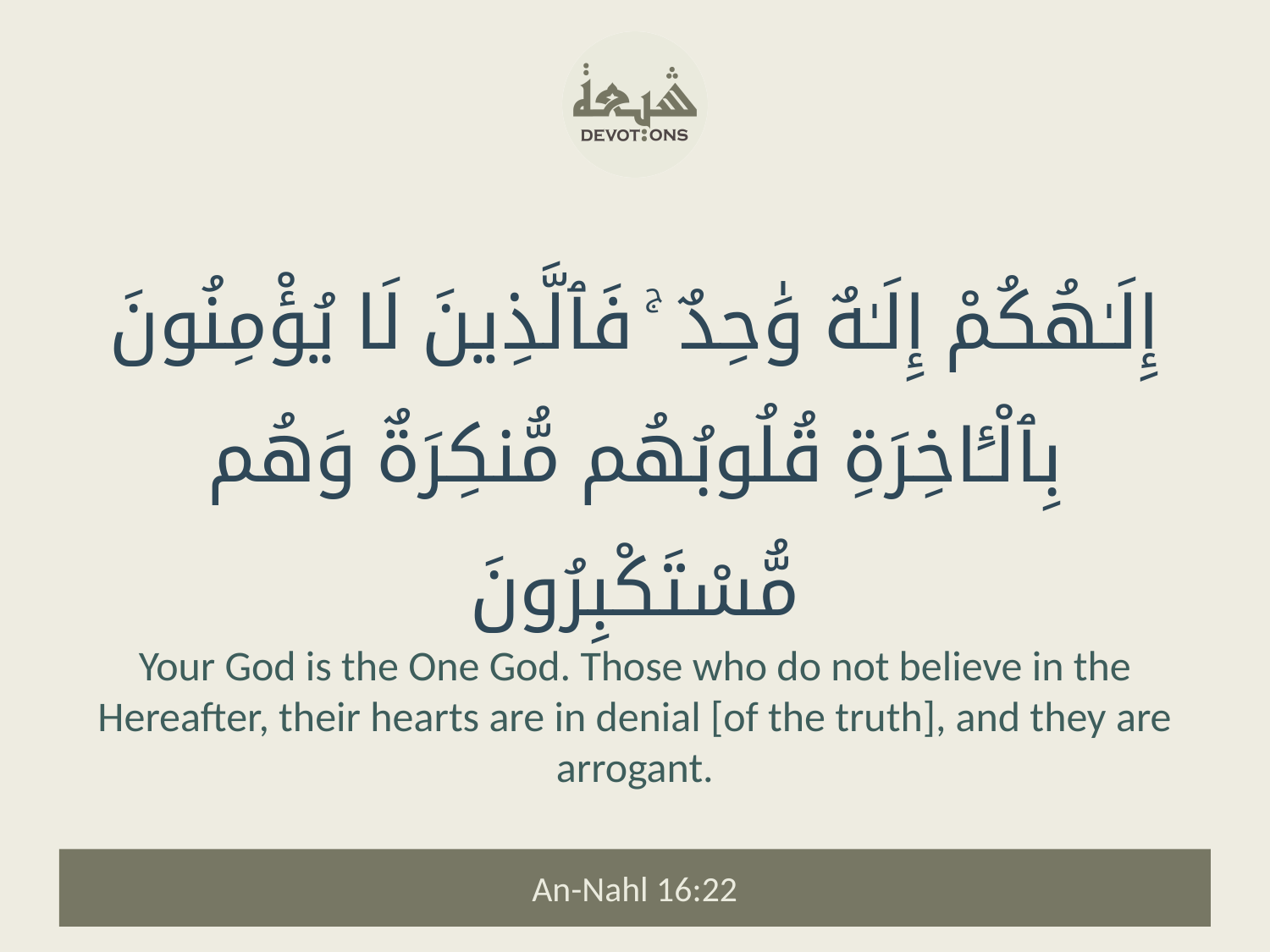

إِلَـٰهُكُمْ إِلَـٰهٌ وَٰحِدٌ ۚ فَٱلَّذِينَ لَا يُؤْمِنُونَ بِٱلْـَٔاخِرَةِ قُلُوبُهُم مُّنكِرَةٌ وَهُم مُّسْتَكْبِرُونَ
Your God is the One God. Those who do not believe in the Hereafter, their hearts are in denial [of the truth], and they are arrogant.
An-Nahl 16:22